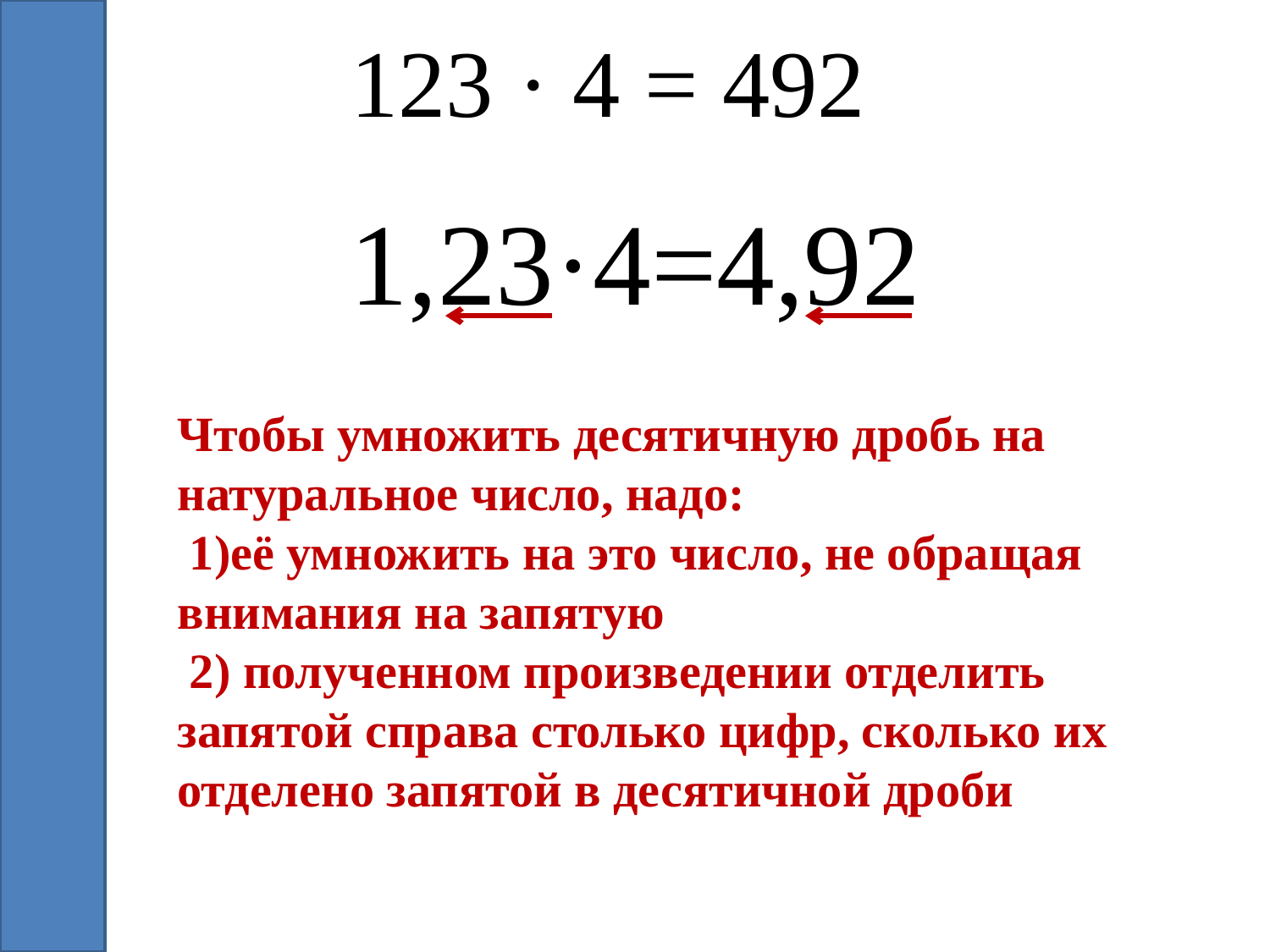

| 123 · 4 = 492 |
| --- |
1,23·4=4,92

Чтобы умножить десятичную дробь на натуральное число, надо:
 1)её умножить на это число, не обращая внимания на запятую
 2) полученном произведении отделить запятой справа столько цифр, сколько их отделено запятой в десятичной дроби